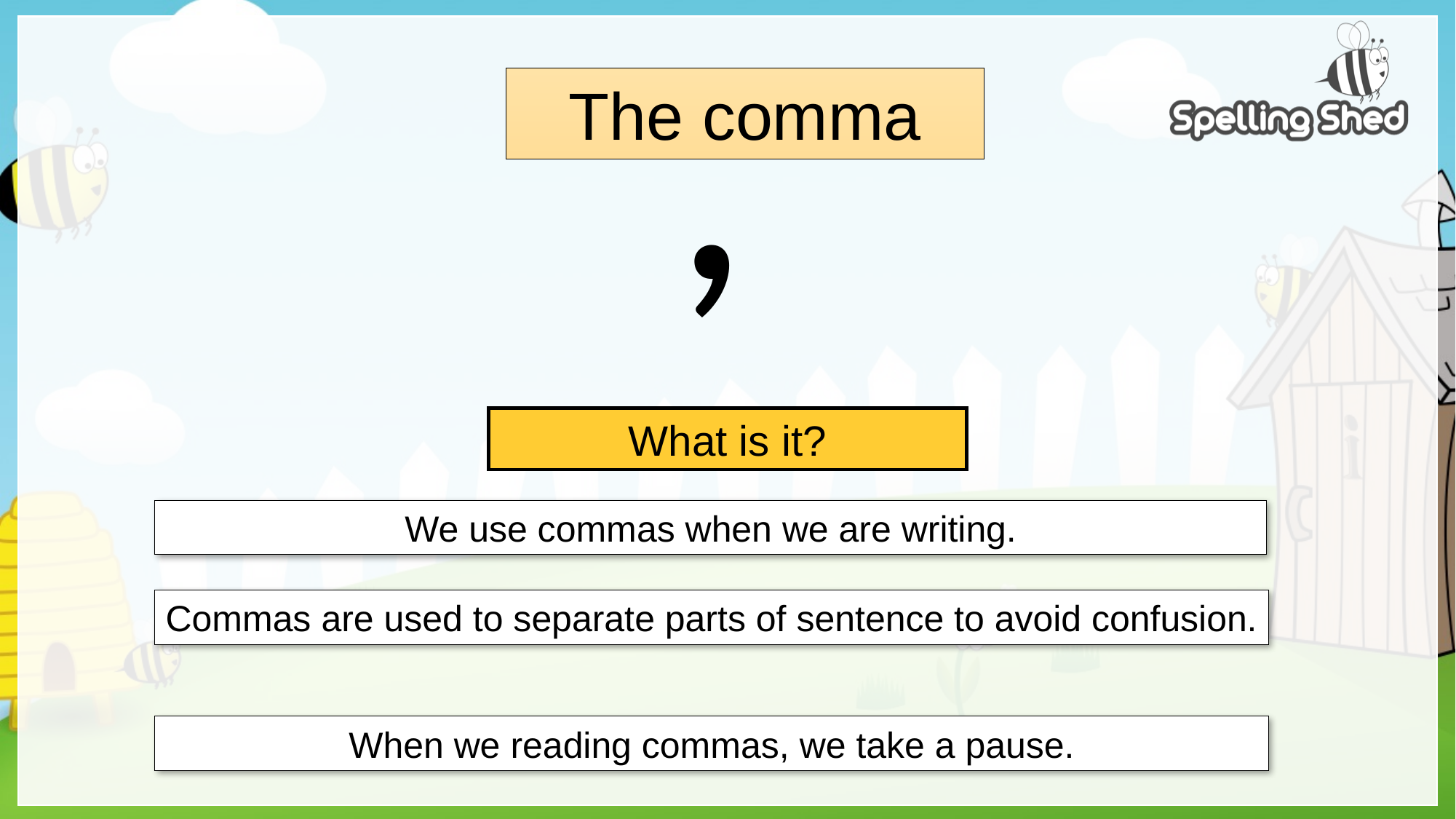

,
The comma
What is it?
We use commas when we are writing.
Commas are used to separate parts of sentence to avoid confusion.
When we reading commas, we take a pause.